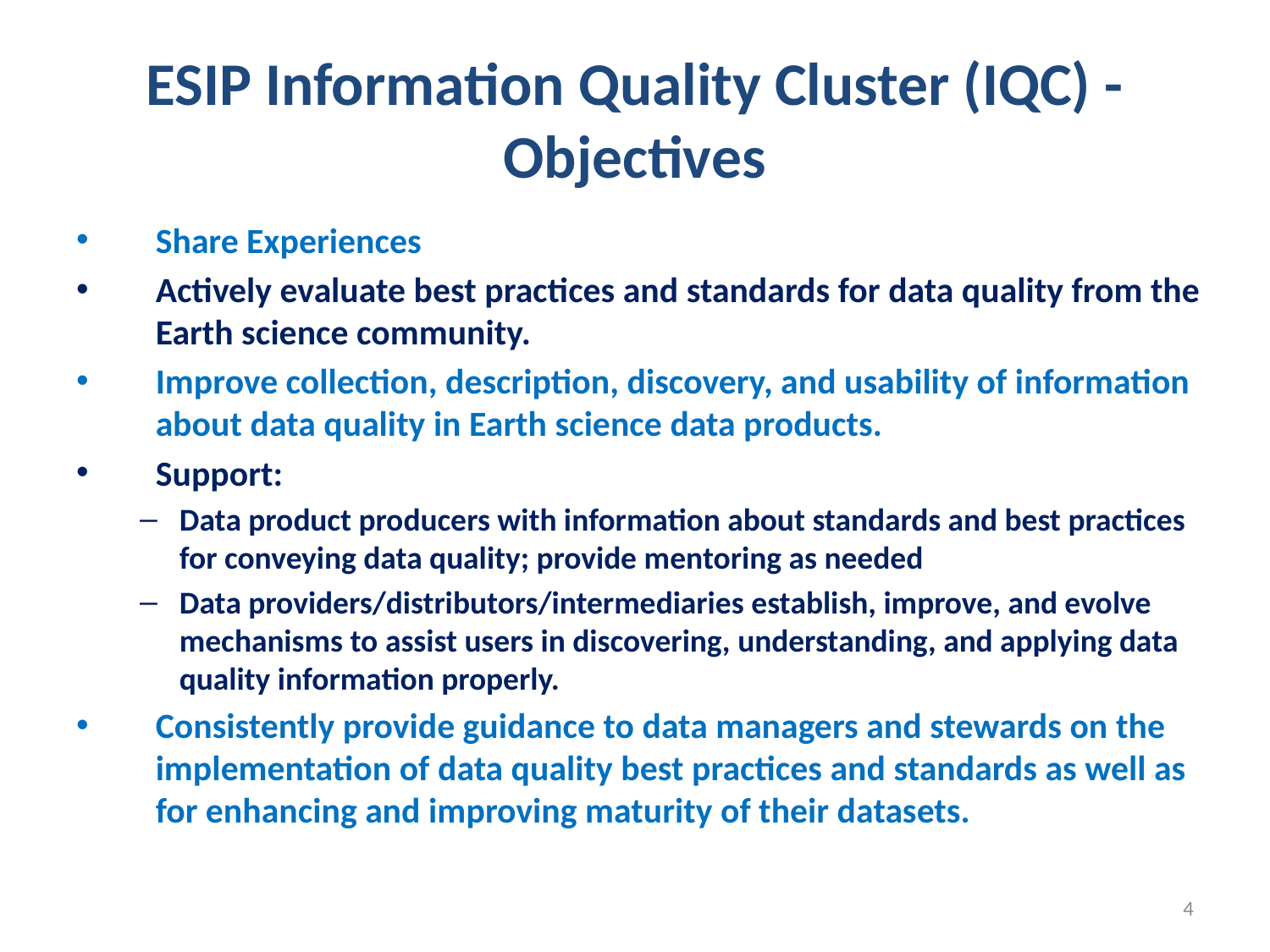

# ESIP Information Quality Cluster (IQC) - Objectives
Share Experiences
Actively evaluate best practices and standards for data quality from the Earth science community.
Improve collection, description, discovery, and usability of information about data quality in Earth science data products.
Support:
Data product producers with information about standards and best practices for conveying data quality; provide mentoring as needed
Data providers/distributors/intermediaries establish, improve, and evolve mechanisms to assist users in discovering, understanding, and applying data quality information properly.
Consistently provide guidance to data managers and stewards on the implementation of data quality best practices and standards as well as for enhancing and improving maturity of their datasets.
4